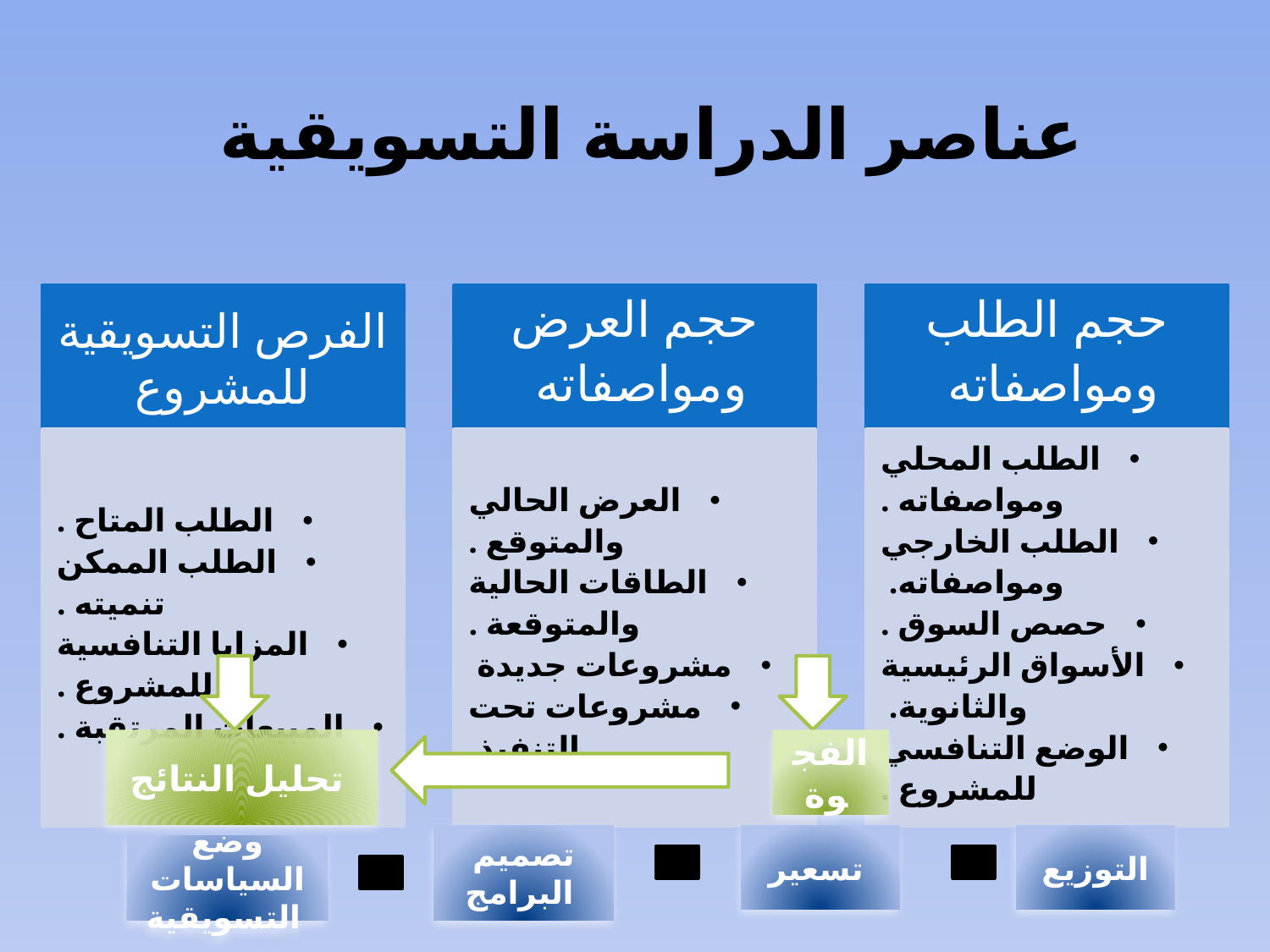

# عناصر الدراسة التسويقية
الفرص التسويقية للمشروع
الطلب المتاح .
الطلب الممكن تنميته .
حجم العرض ومواصفاته
حجم الطلب ومواصفاته
حصص السوق .
مشروعات جديدة
المزايا التنافسية للمشروع .
المبيعات المرتقبة .

تحليل النتائج
الفجوة

تصميم البرامج
تسعير
التوزيع
وضع السياسات التسويقية

الدكتور عيسى قداده
37